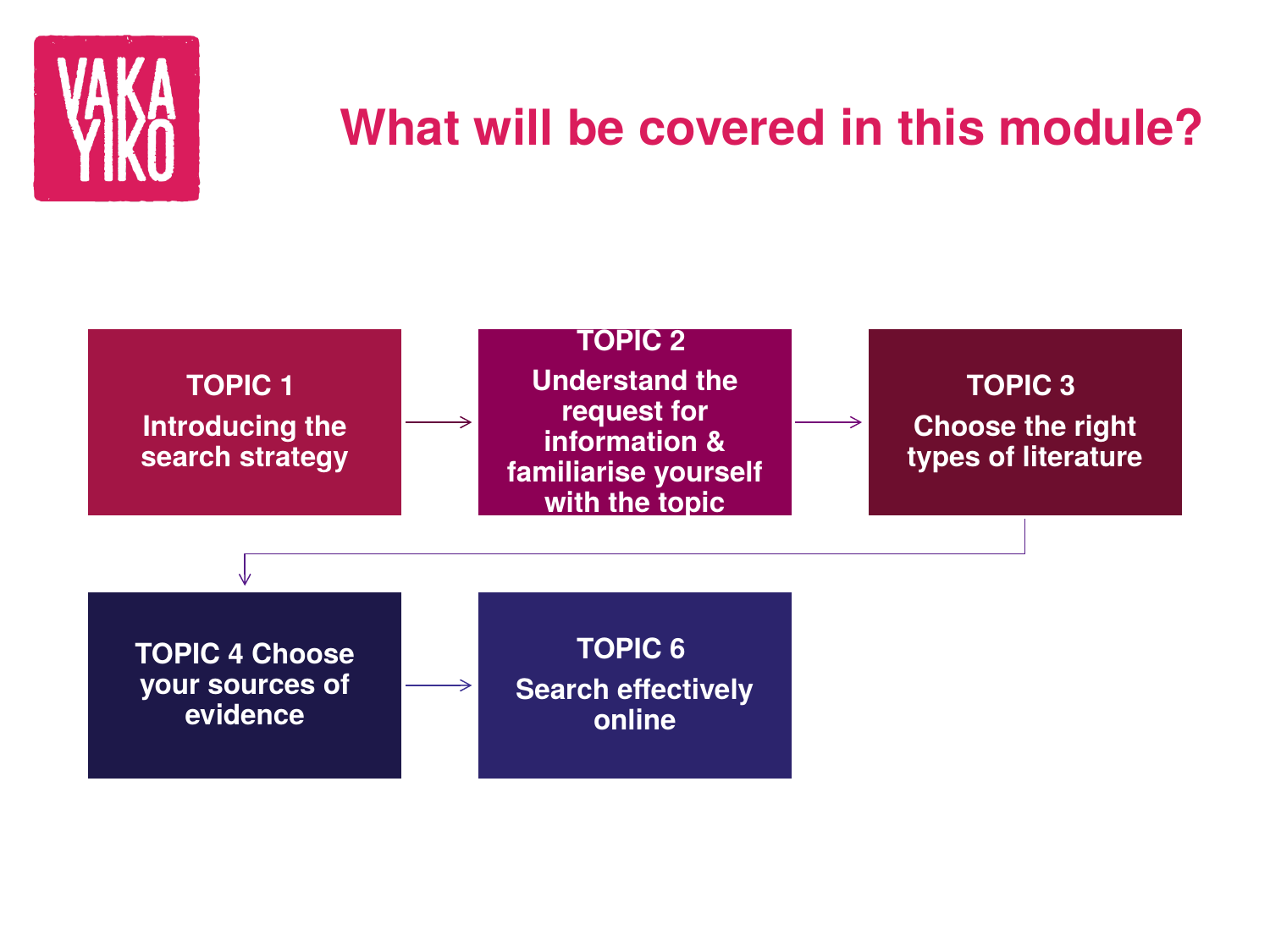

# What will be covered in this module?

TOPIC 1
Introducing the search strategy

TOPIC 2
Understand the request for information & familiarise yourself with the topic

TOPIC 3
Choose the right types of literature

TOPIC 4 Choose your sources of evidence
TOPIC 6
Search effectively online